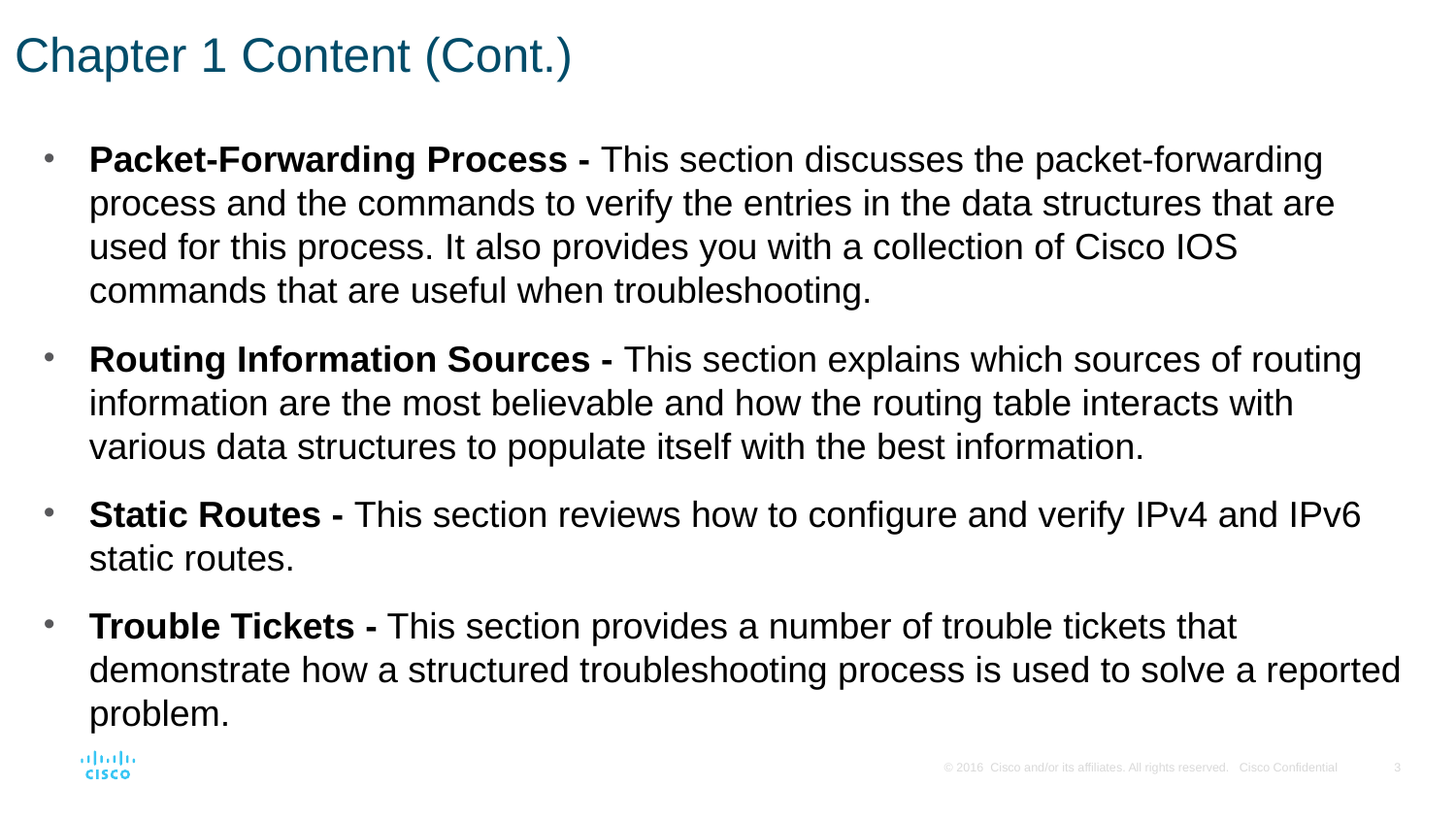

# Chapter 1 Content (Cont.)
Packet-Forwarding Process - This section discusses the packet-forwarding process and the commands to verify the entries in the data structures that are used for this process. It also provides you with a collection of Cisco IOS commands that are useful when troubleshooting.
Routing Information Sources - This section explains which sources of routing information are the most believable and how the routing table interacts with various data structures to populate itself with the best information.
Static Routes - This section reviews how to configure and verify IPv4 and IPv6 static routes.
Trouble Tickets - This section provides a number of trouble tickets that demonstrate how a structured troubleshooting process is used to solve a reported problem.